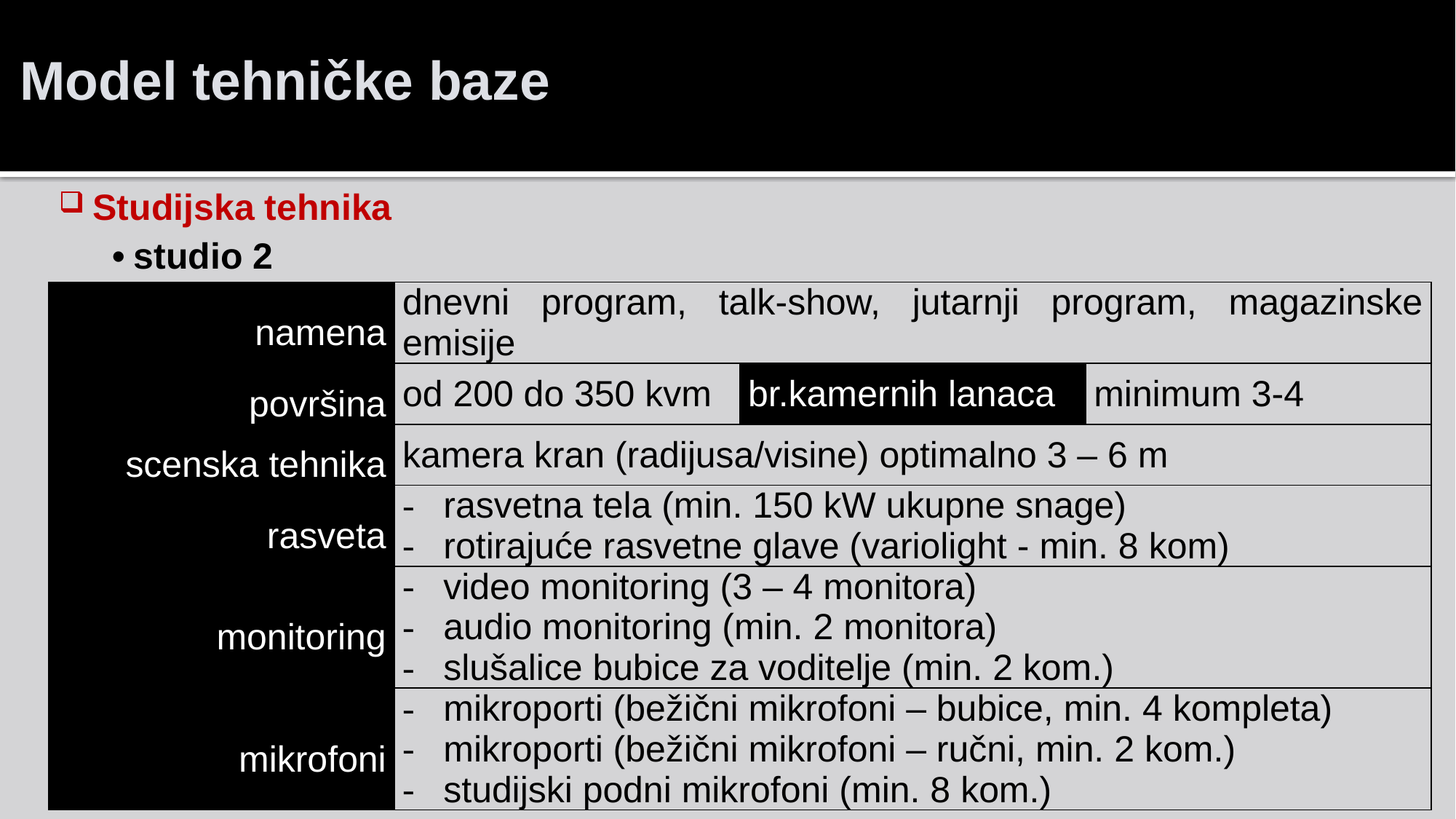

Model tehničke baze
Studijska tehnika

•	studio 2

| namena | dnevni program, talk-show, jutarnji program, magazinske emisije |  |  |
| --- | --- | --- | --- |
| površina | od 200 do 350 kvm | br.kamernih lanaca | minimum 3-4 |
| scenska tehnika | kamera kran (radijusa/visine) optimalno 3 – 6 m |  |  |
| rasveta | rasvetna tela (min. 150 kW ukupne snage) rotirajuće rasvetne glave (variolight - min. 8 kom) |  |  |
| monitoring | video monitoring (3 – 4 monitora) audio monitoring (min. 2 monitora) slušalice bubice za voditelje (min. 2 kom.) |  |  |
| mikrofoni | mikroporti (bežični mikrofoni – bubice, min. 4 kompleta) mikroporti (bežični mikrofoni – ručni, min. 2 kom.) studijski podni mikrofoni (min. 8 kom.) |  |  |